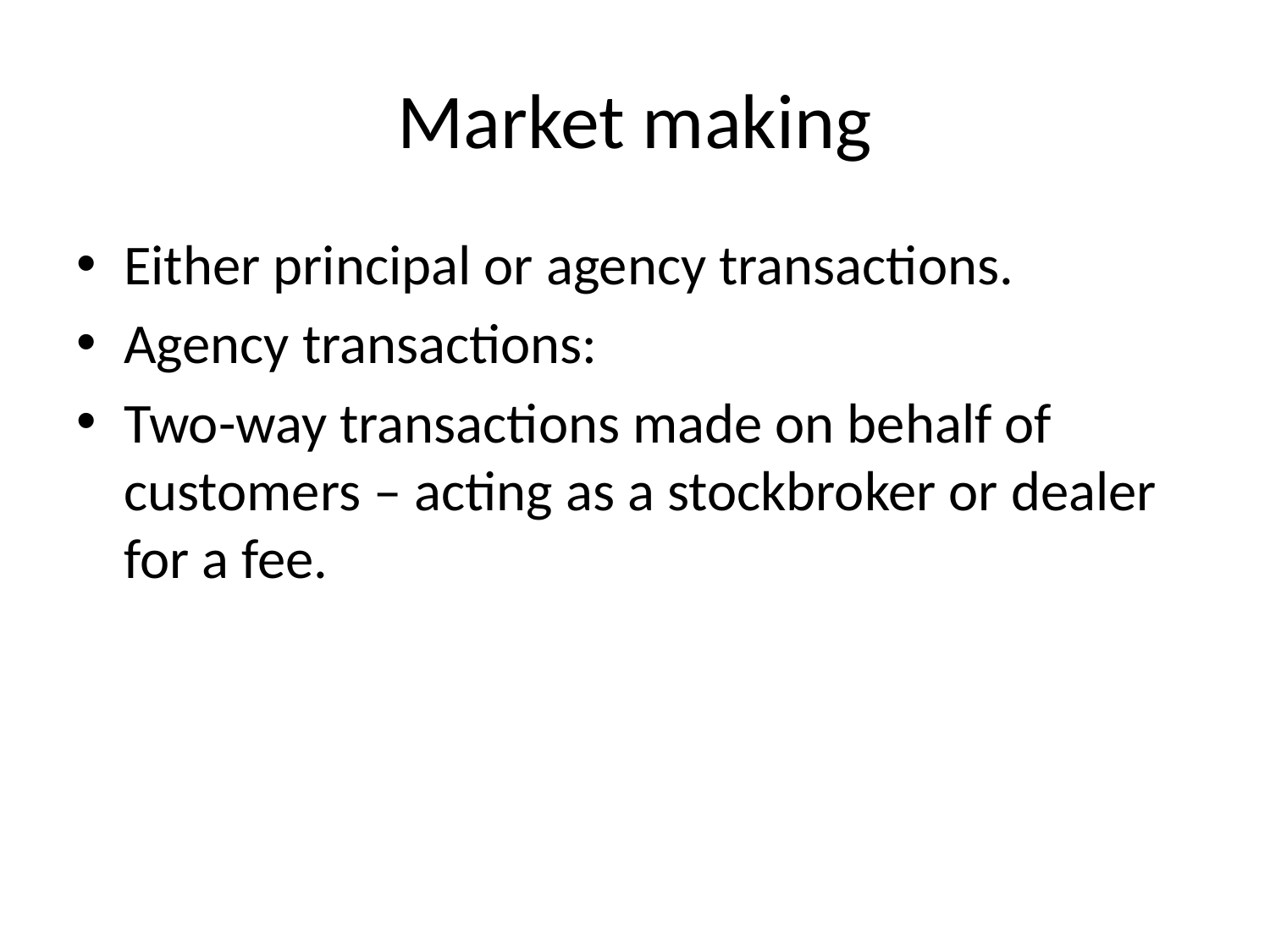

# Market making
Either principal or agency transactions.
Agency transactions:
Two-way transactions made on behalf of customers – acting as a stockbroker or dealer for a fee.